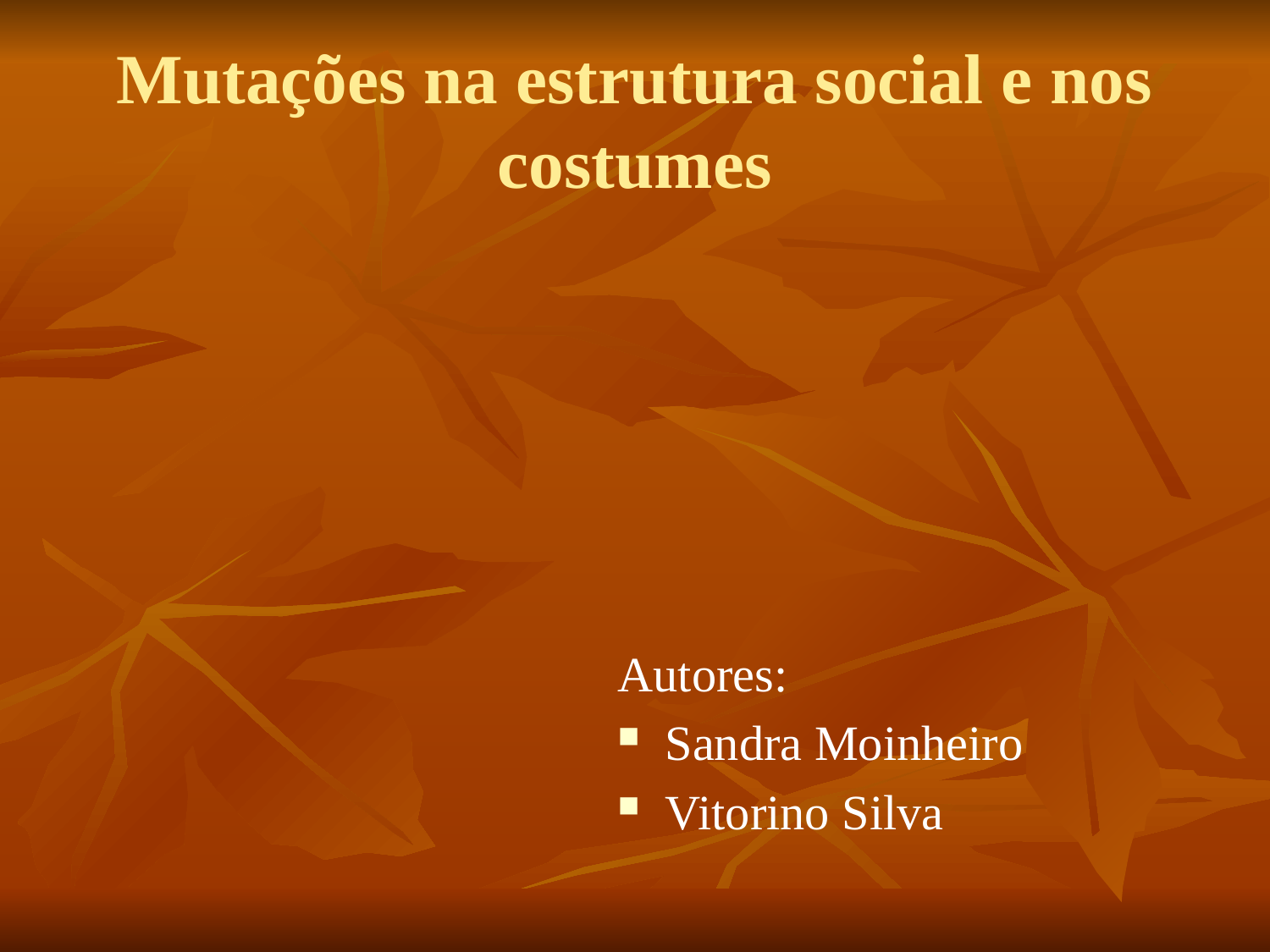

# Mutações na estrutura social e nos costumes
Autores:
Sandra Moinheiro
Vitorino Silva